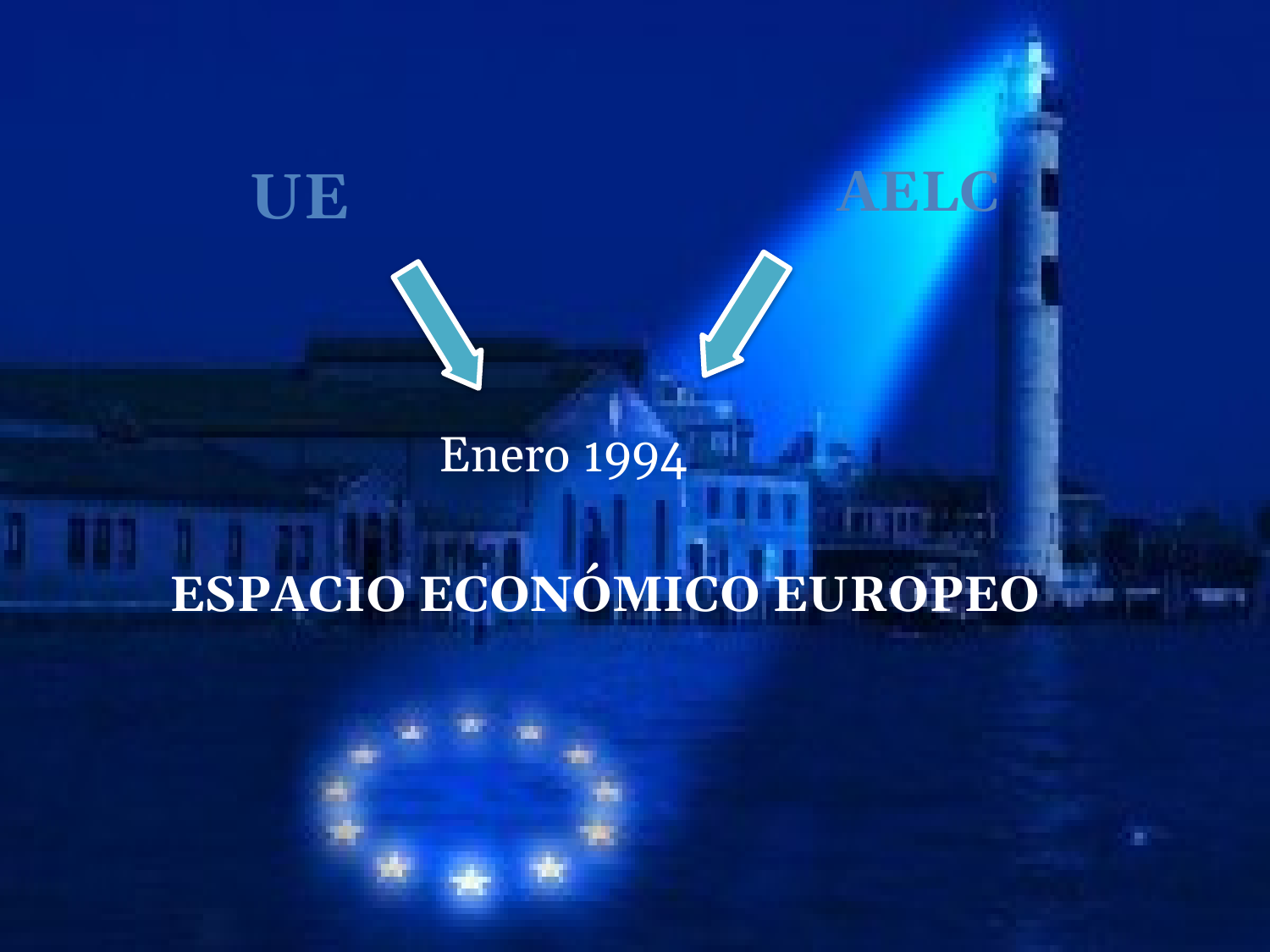

UE
AELC

Enero 1994
Espacio Económico Europeo